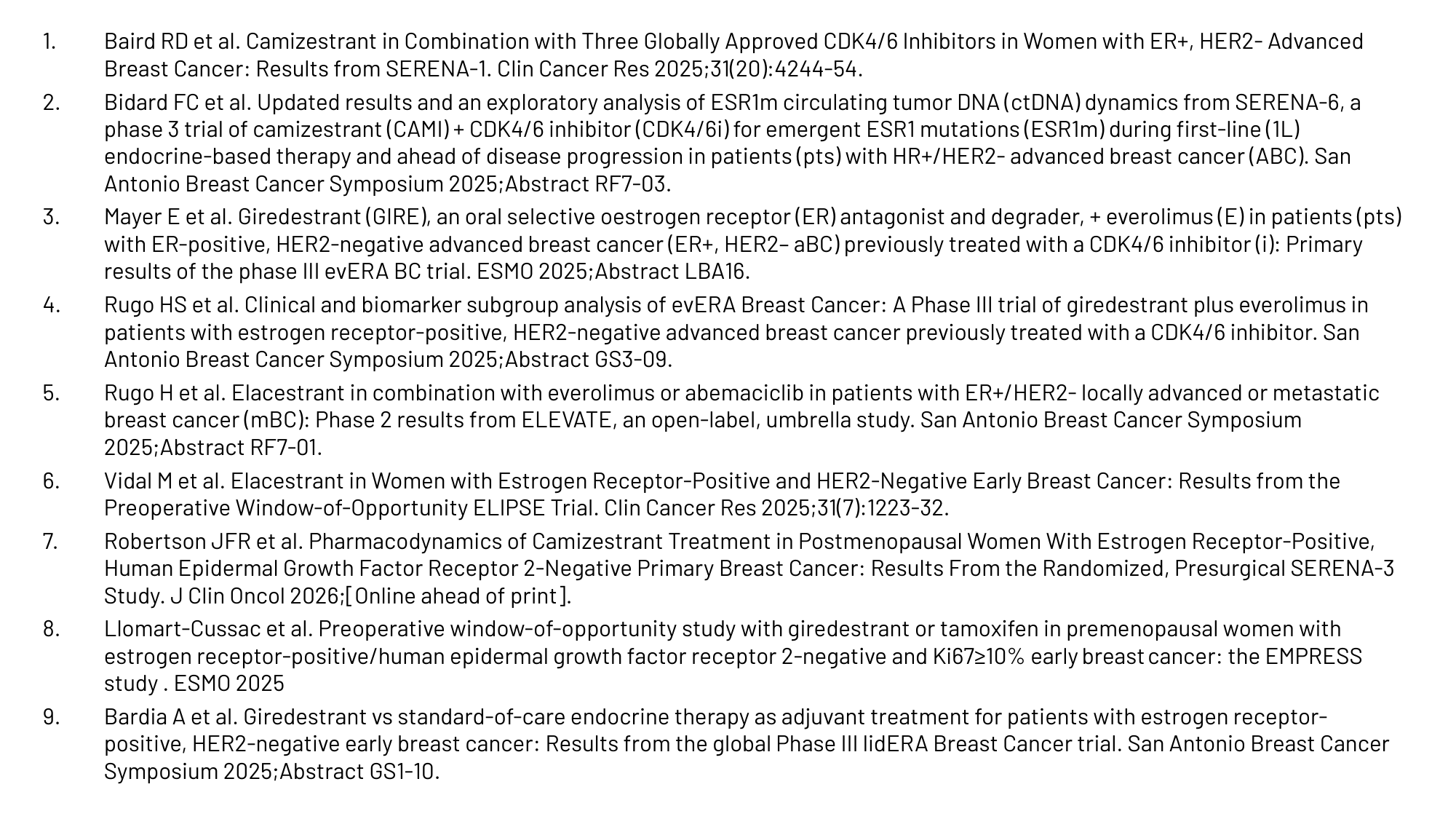

Baird RD et al. Camizestrant in Combination with Three Globally Approved CDK4/6 Inhibitors in Women with ER+, HER2- Advanced Breast Cancer: Results from SERENA-1. Clin Cancer Res 2025;31(20):4244-54.
Bidard FC et al. Updated results and an exploratory analysis of ESR1m circulating tumor DNA (ctDNA) dynamics from SERENA-6, a phase 3 trial of camizestrant (CAMI) + CDK4/6 inhibitor (CDK4/6i) for emergent ESR1 mutations (ESR1m) during first-line (1L) endocrine-based therapy and ahead of disease progression in patients (pts) with HR+/HER2- advanced breast cancer (ABC). San Antonio Breast Cancer Symposium 2025;Abstract RF7-03.
Mayer E et al. Giredestrant (GIRE), an oral selective oestrogen receptor (ER) antagonist and degrader, + everolimus (E) in patients (pts) with ER-positive, HER2-negative advanced breast cancer (ER+, HER2– aBC) previously treated with a CDK4/6 inhibitor (i): Primary results of the phase III evERA BC trial. ESMO 2025;Abstract LBA16.
Rugo HS et al. Clinical and biomarker subgroup analysis of evERA Breast Cancer: A Phase III trial of giredestrant plus everolimus in patients with estrogen receptor-positive, HER2-negative advanced breast cancer previously treated with a CDK4/6 inhibitor. San Antonio Breast Cancer Symposium 2025;Abstract GS3-09.
Rugo H et al. Elacestrant in combination with everolimus or abemaciclib in patients with ER+/HER2- locally advanced or metastatic breast cancer (mBC): Phase 2 results from ELEVATE, an open-label, umbrella study. San Antonio Breast Cancer Symposium 2025;Abstract RF7-01.
Vidal M et al. Elacestrant in Women with Estrogen Receptor-Positive and HER2-Negative Early Breast Cancer: Results from the Preoperative Window-of-Opportunity ELIPSE Trial. Clin Cancer Res 2025;31(7):1223-32.
Robertson JFR et al. Pharmacodynamics of Camizestrant Treatment in Postmenopausal Women With Estrogen Receptor-Positive, Human Epidermal Growth Factor Receptor 2-Negative Primary Breast Cancer: Results From the Randomized, Presurgical SERENA-3 Study. J Clin Oncol 2026;[Online ahead of print].
Llomart-Cussac et al. Preoperative window-of-opportunity study with giredestrant or tamoxifen in premenopausal women with estrogen receptor-positive/human epidermal growth factor receptor 2-negative and Ki67≥10% early breast cancer: the EMPRESS study . ESMO 2025
Bardia A et al. Giredestrant vs standard-of-care endocrine therapy as adjuvant treatment for patients with estrogen receptor-positive, HER2-negative early breast cancer: Results from the global Phase III lidERA Breast Cancer trial. San Antonio Breast Cancer Symposium 2025;Abstract GS1-10.